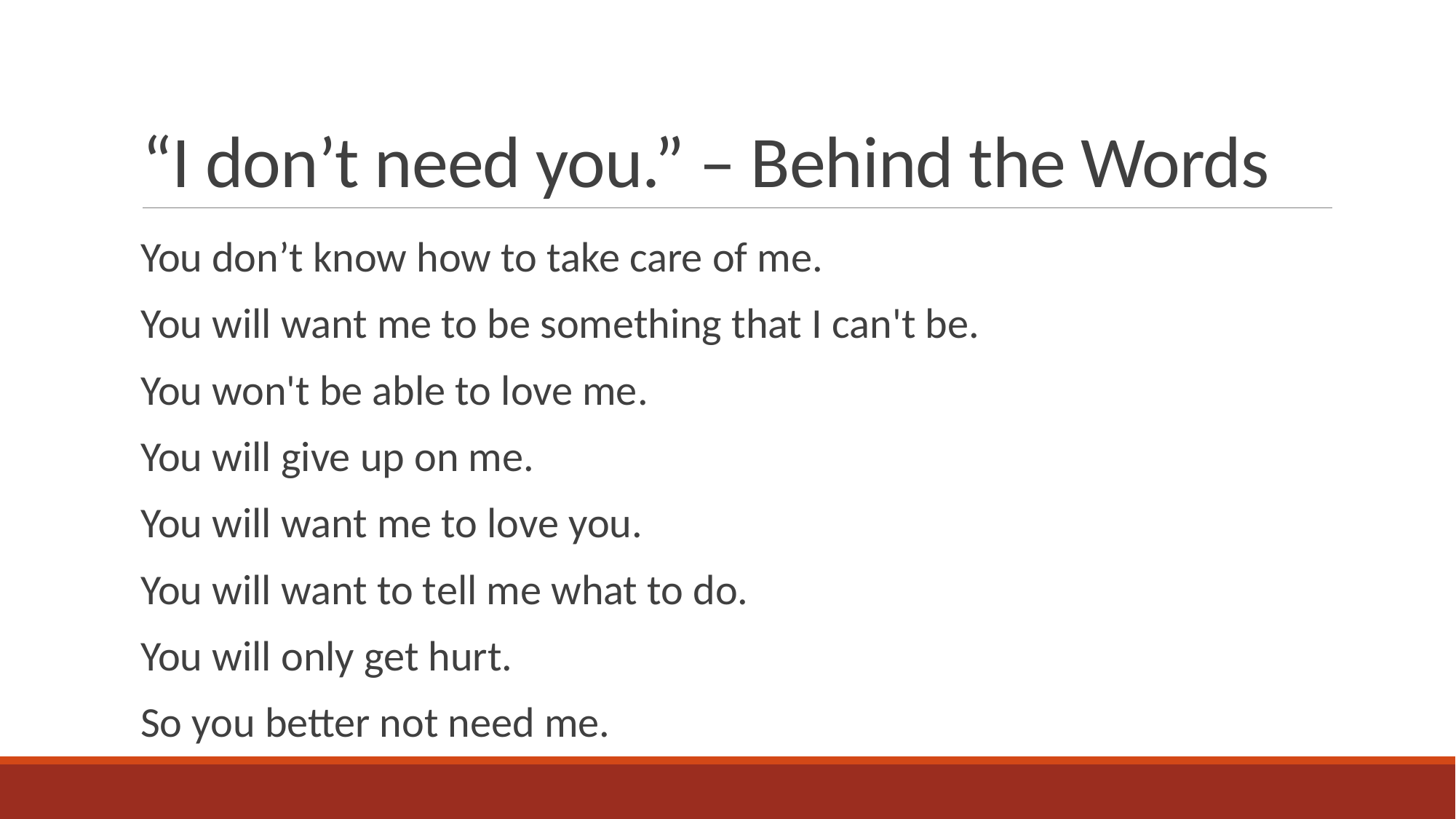

# “I don’t need you.” – Behind the Words
You don’t know how to take care of me.
You will want me to be something that I can't be.
You won't be able to love me.
You will give up on me.
You will want me to love you.
You will want to tell me what to do.
You will only get hurt.
So you better not need me.